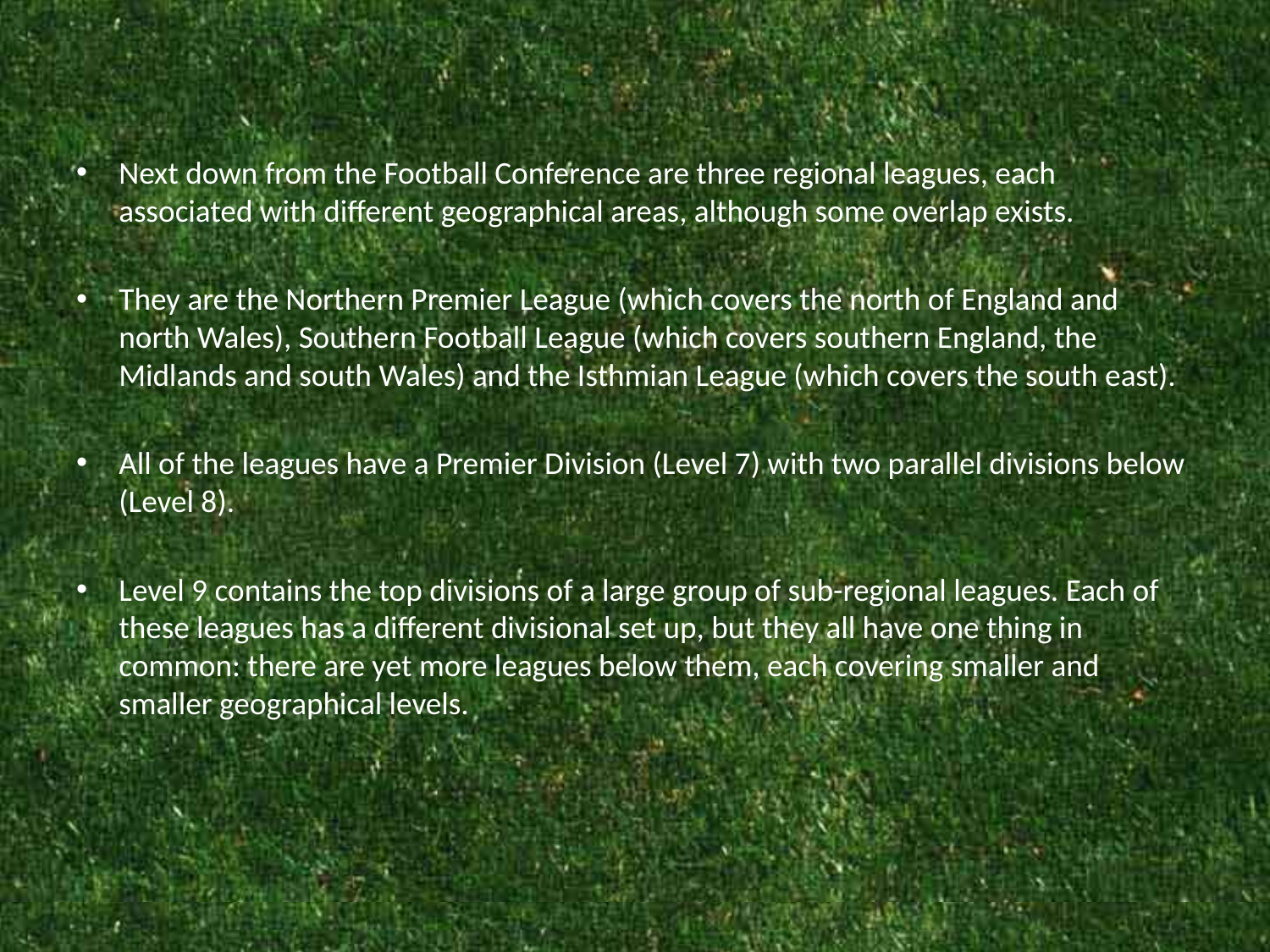

#
Next down from the Football Conference are three regional leagues, each associated with different geographical areas, although some overlap exists.

They are the Northern Premier League (which covers the north of England and north Wales), Southern Football League (which covers southern England, the Midlands and south Wales) and the Isthmian League (which covers the south east).

All of the leagues have a Premier Division (Level 7) with two parallel divisions below (Level 8).

Level 9 contains the top divisions of a large group of sub-regional leagues. Each of these leagues has a different divisional set up, but they all have one thing in common: there are yet more leagues below them, each covering smaller and smaller geographical levels.